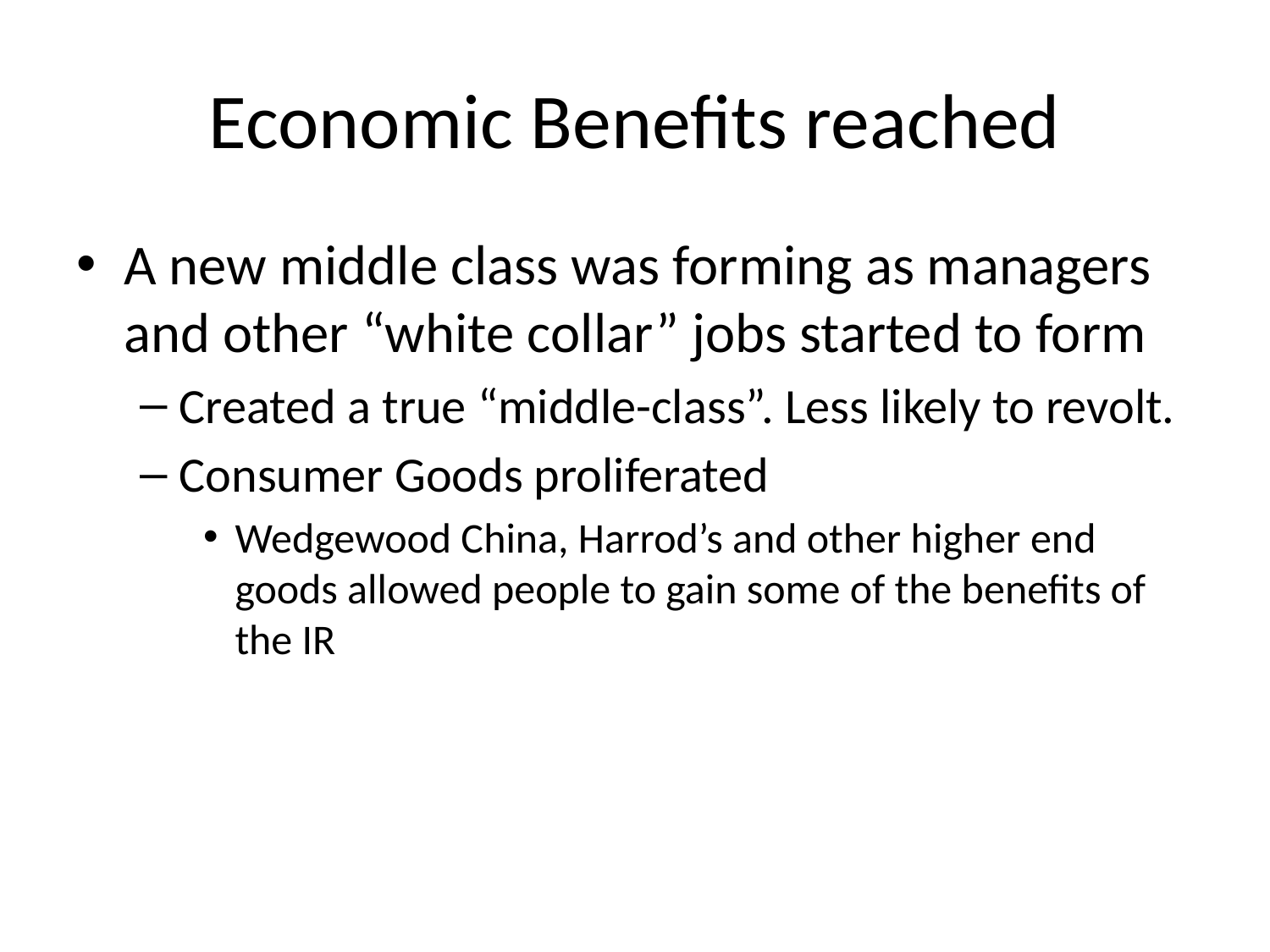

# Economic Benefits reached
A new middle class was forming as managers and other “white collar” jobs started to form
Created a true “middle-class”. Less likely to revolt.
Consumer Goods proliferated
Wedgewood China, Harrod’s and other higher end goods allowed people to gain some of the benefits of the IR